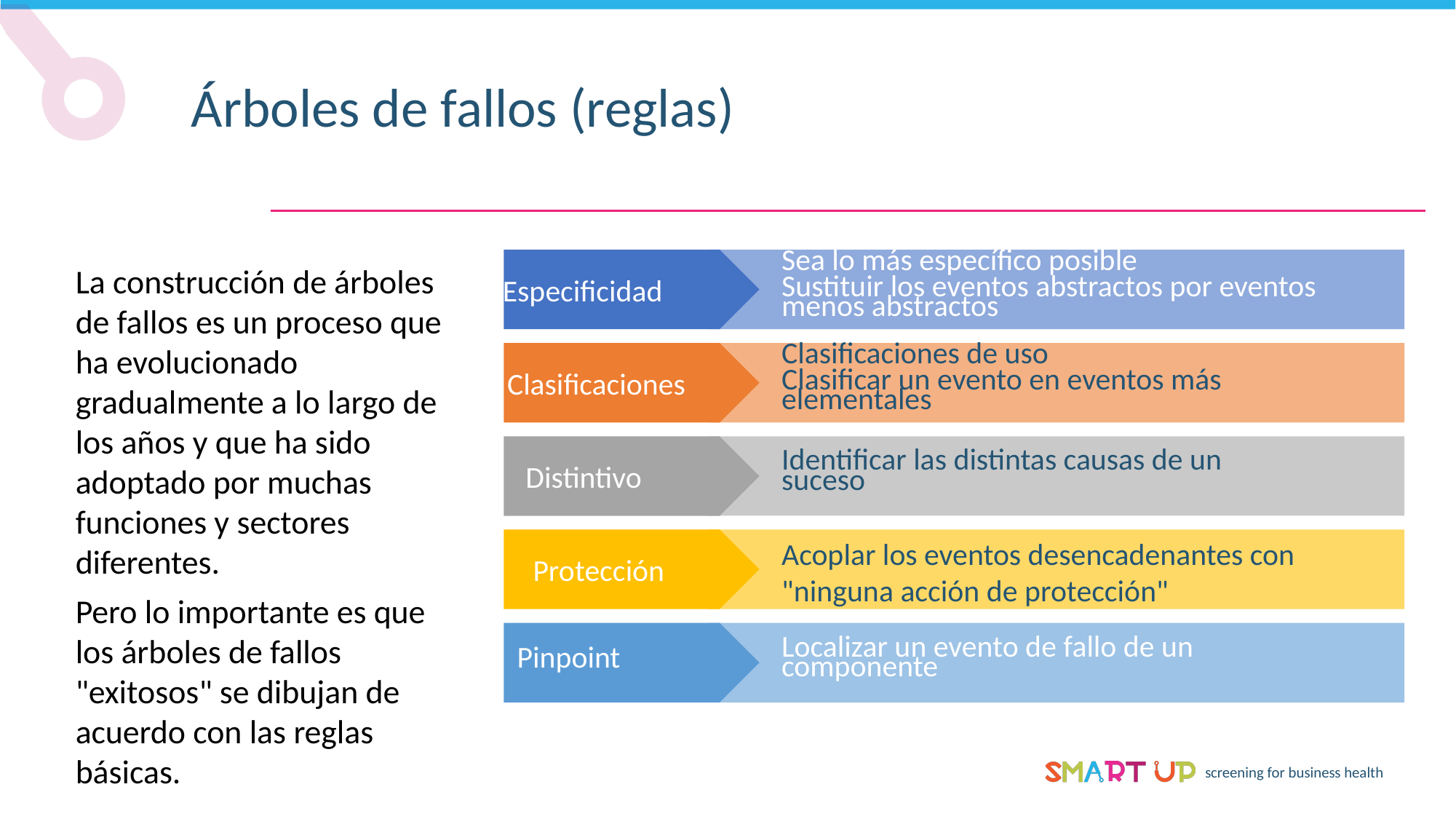

Árboles de fallos (reglas)

La construcción de árboles de fallos es un proceso que ha evolucionado gradualmente a lo largo de los años y que ha sido adoptado por muchas funciones y sectores diferentes.
Pero lo importante es que los árboles de fallos "exitosos" se dibujan de acuerdo con las reglas básicas.
Sea lo más específico posible
Sustituir los eventos abstractos por eventos menos abstractos
Especificidad

Clasificaciones de uso
Clasificar un evento en eventos más elementales
Clasificaciones

Distintivo
Identificar las distintas causas de un suceso

Acoplar los eventos desencadenantes con "ninguna acción de protección"
Protección

Pinpoint
Localizar un evento de fallo de un componente